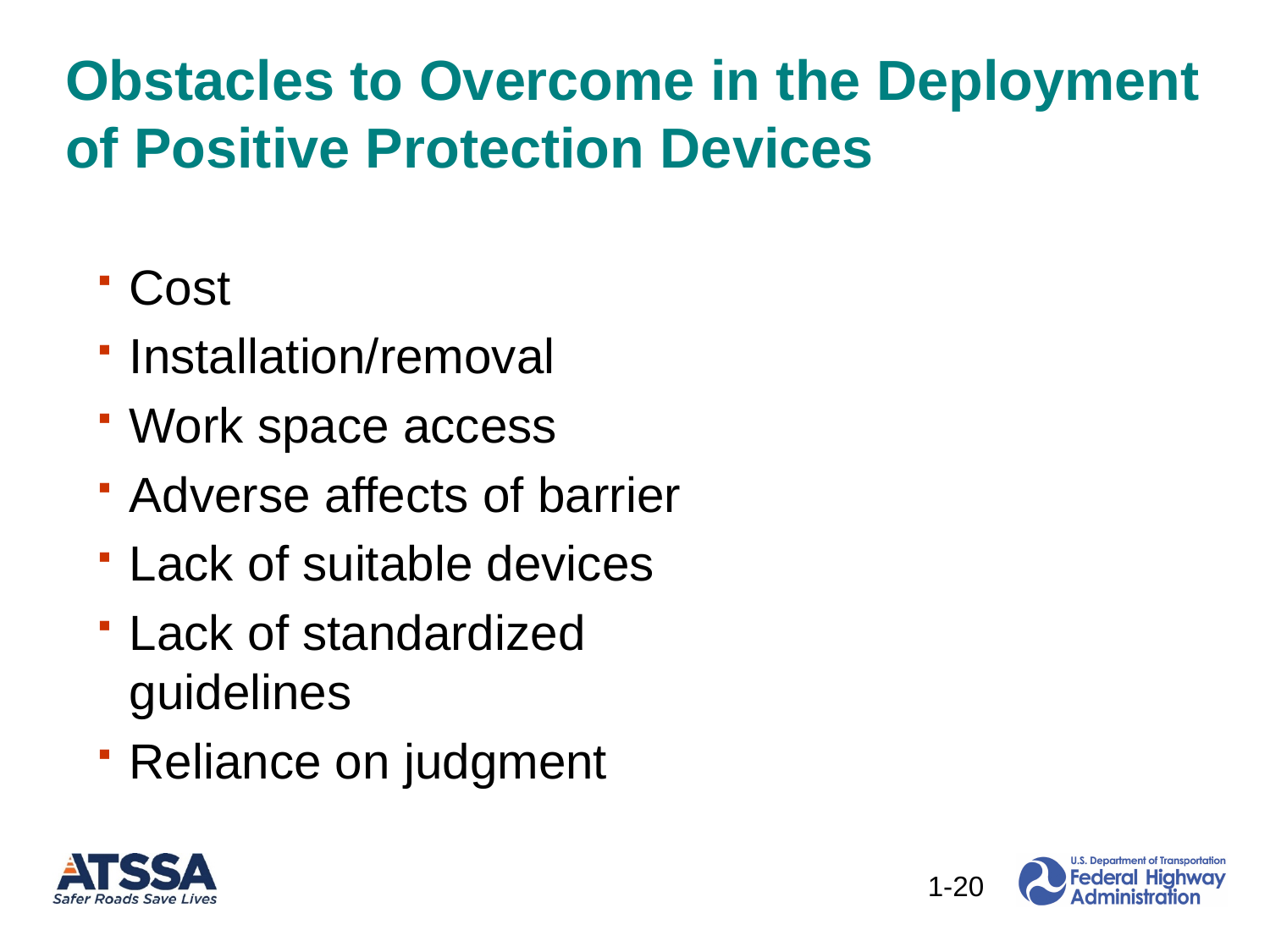

Obstacles to Overcome in the Deployment of Positive Protection Devices

Cost
Installation/removal
Work space access
Adverse affects of barrier
Lack of suitable devices
Lack of standardized guidelines
Reliance on judgment